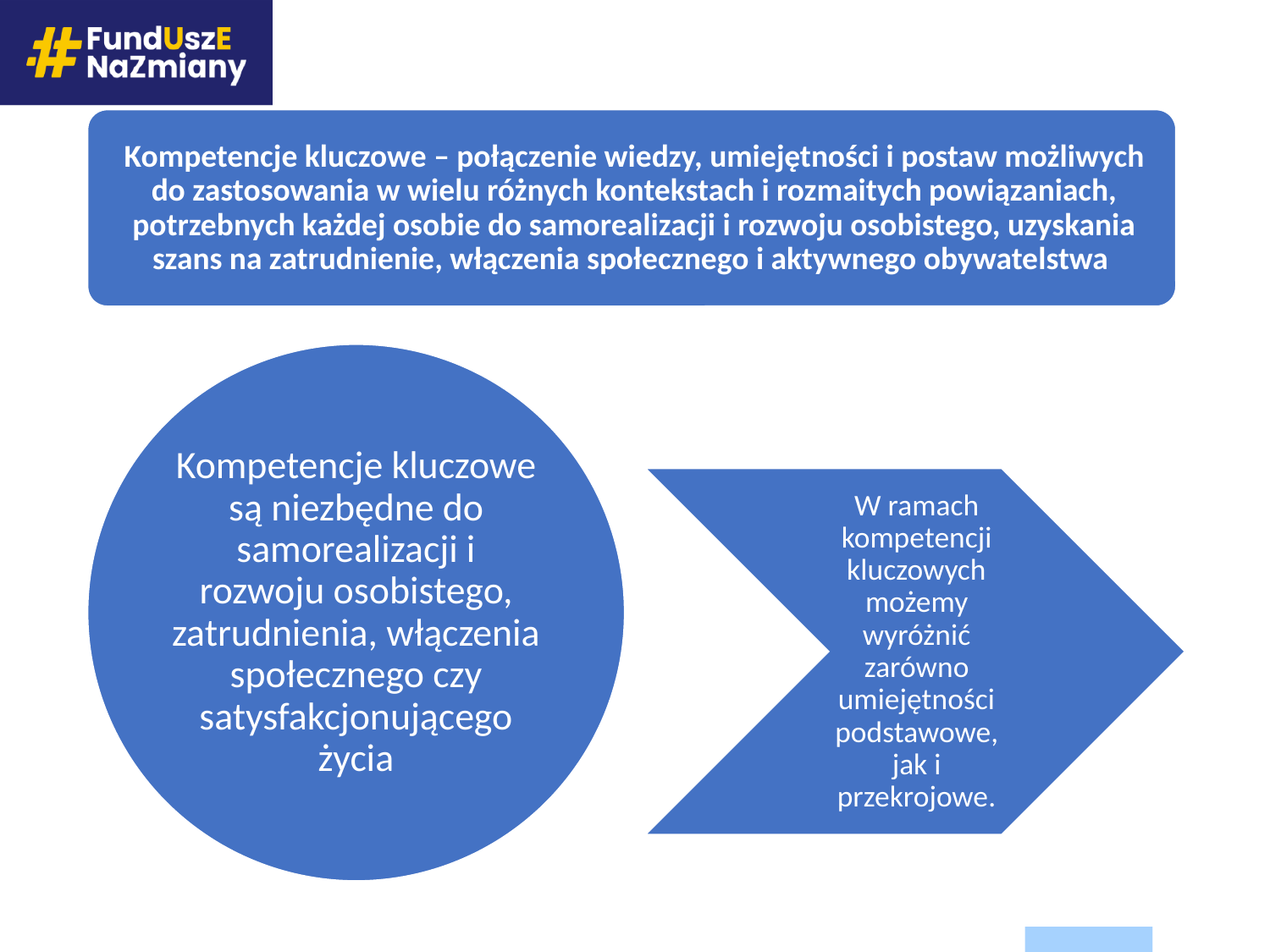

Kompetencje kluczowe – połączenie wiedzy, umiejętności i postaw możliwych do zastosowania w wielu różnych kontekstach i rozmaitych powiązaniach, potrzebnych każdej osobie do samorealizacji i rozwoju osobistego, uzyskania szans na zatrudnienie, włączenia społecznego i aktywnego obywatelstwa
Kompetencje kluczowe są niezbędne do samorealizacji i rozwoju osobistego, zatrudnienia, włączenia społecznego czy satysfakcjonującego życia
W ramach kompetencji kluczowych możemy wyróżnić zarówno umiejętności podstawowe, jak i przekrojowe.